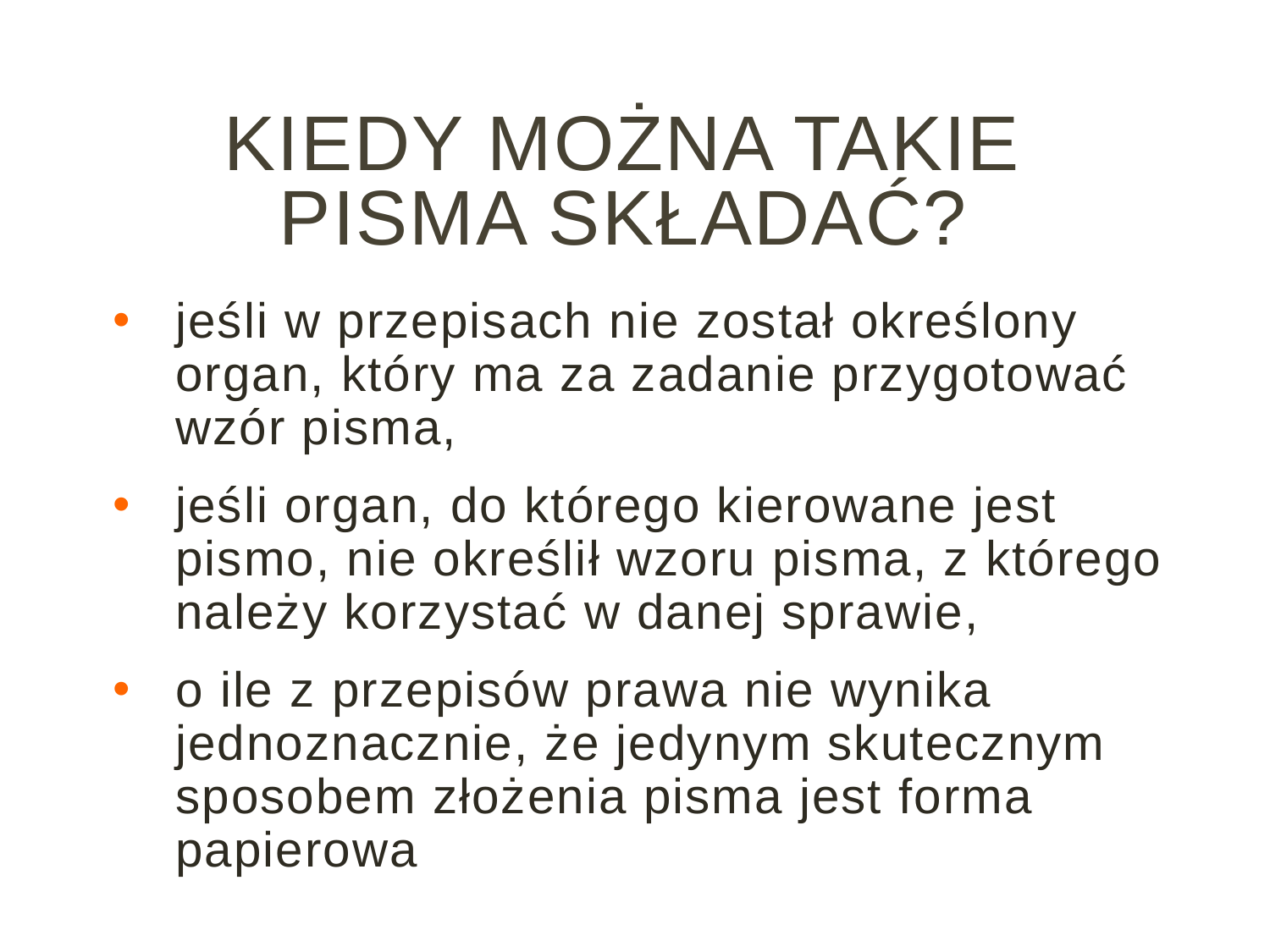

# KIEDY MOŻNA TAKIE pisma składać?
jeśli w przepisach nie został określony organ, który ma za zadanie przygotować wzór pisma,
jeśli organ, do którego kierowane jest pismo, nie określił wzoru pisma, z którego należy korzystać w danej sprawie,
o ile z przepisów prawa nie wynika jednoznacznie, że jedynym skutecznym sposobem złożenia pisma jest forma papierowa